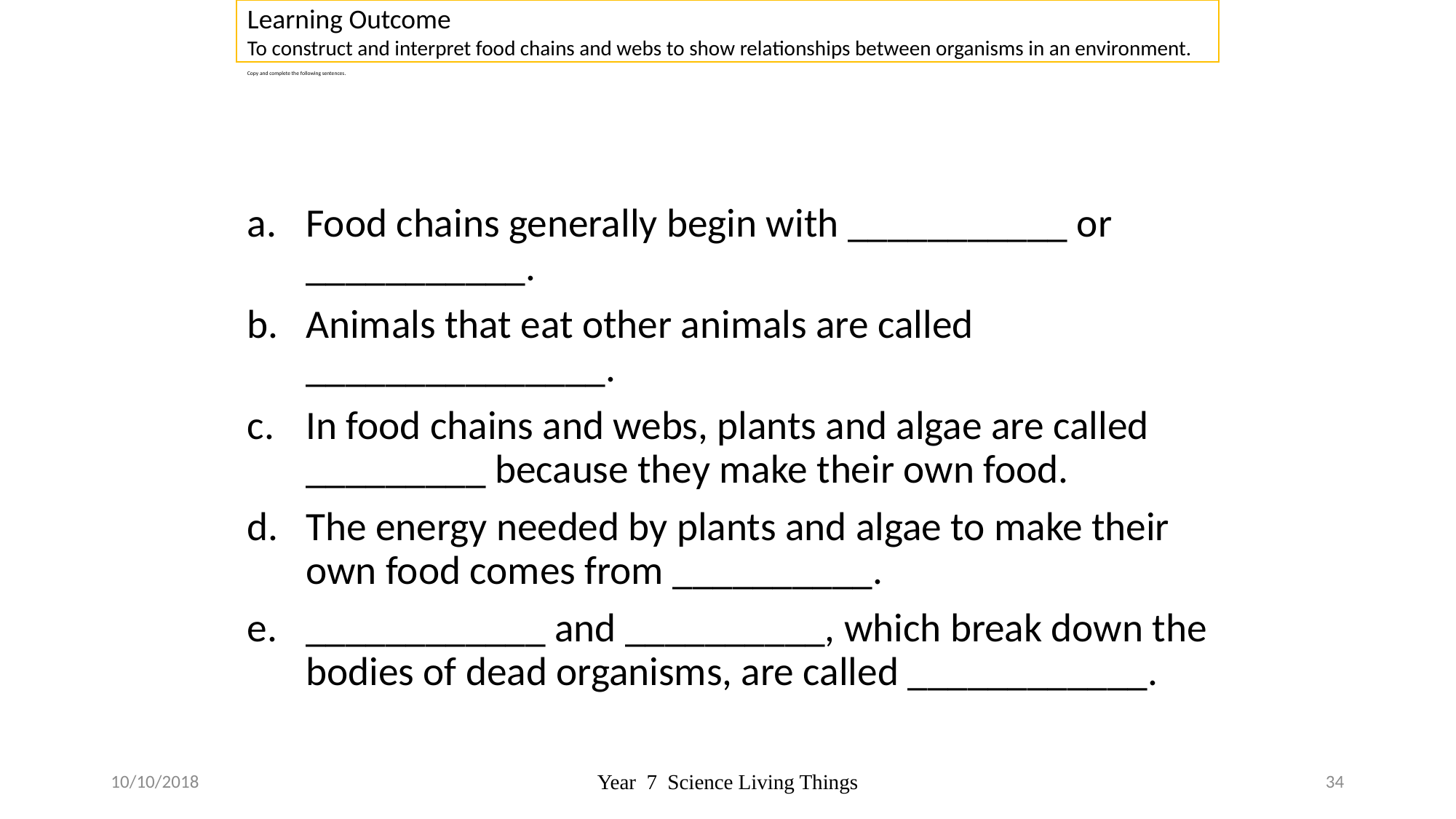

Learning Outcome
To construct and interpret food chains and webs to show relationships between organisms in an environment.
# Copy and complete the following sentences.

Food chains generally begin with ___________ or ___________.
Animals that eat other animals are called _______________.
In food chains and webs, plants and algae are called _________ because they make their own food.
The energy needed by plants and algae to make their own food comes from __________.
____________ and __________, which break down the bodies of dead organisms, are called ____________.

10/10/2018
Year  7  Science Living Things
34